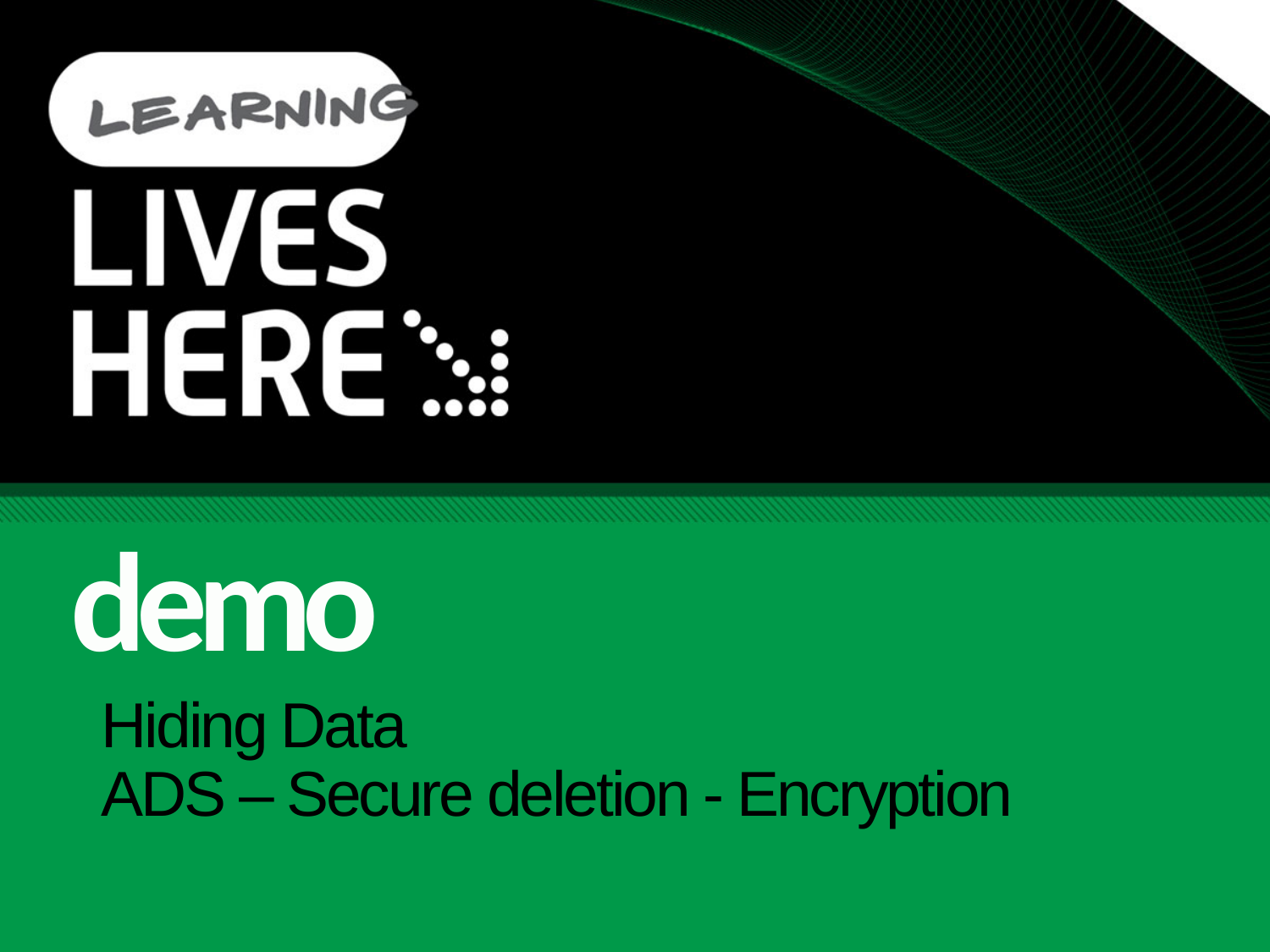

demo
# Hiding Data ADS – Secure deletion - Encryption